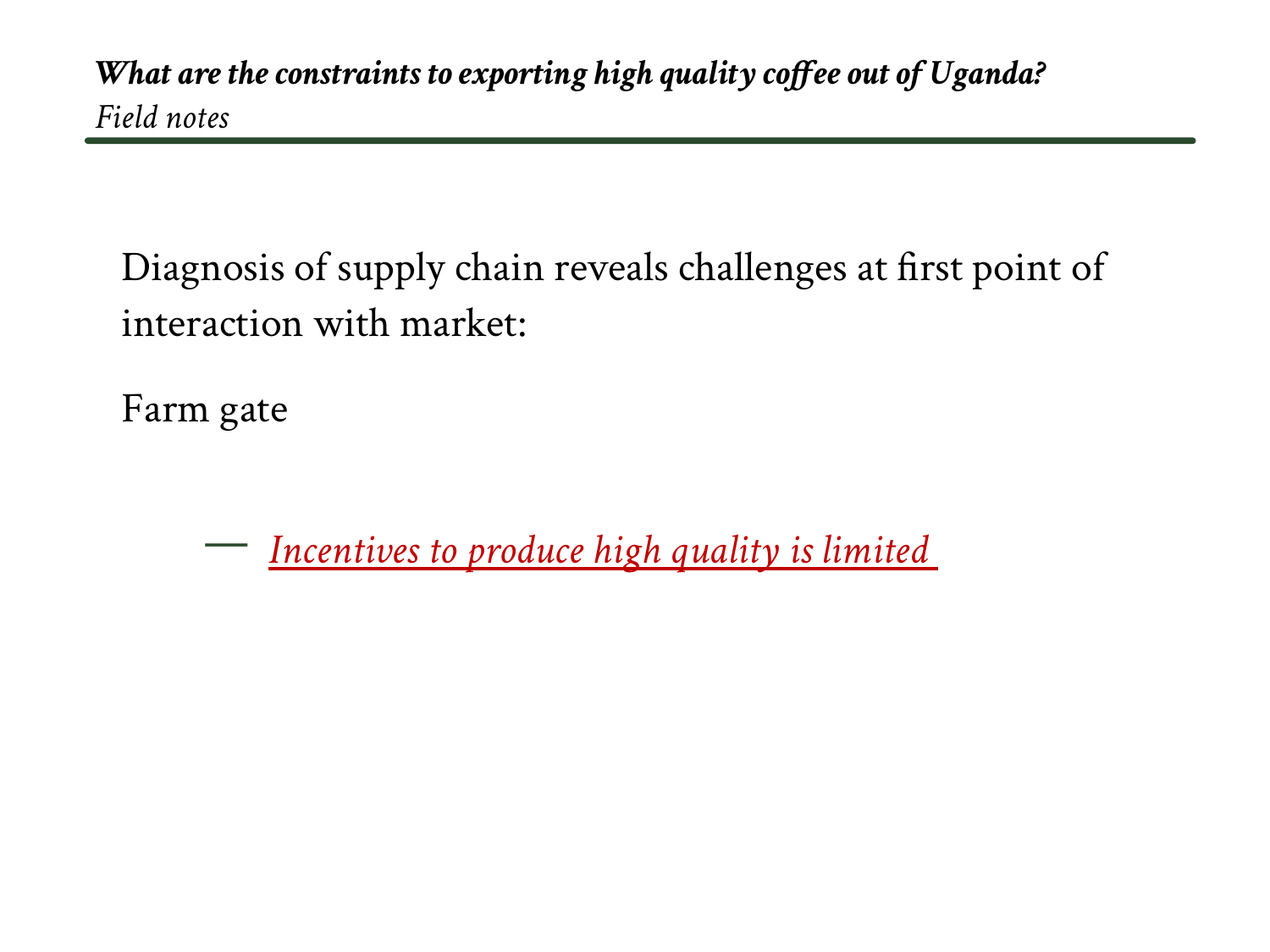

What are the constraints to exporting high quality coffee out of Uganda?
Field notes

Diagnosis of supply chain reveals challenges at first point of interaction with market:
Farm gate

Incentives to produce high quality is limited